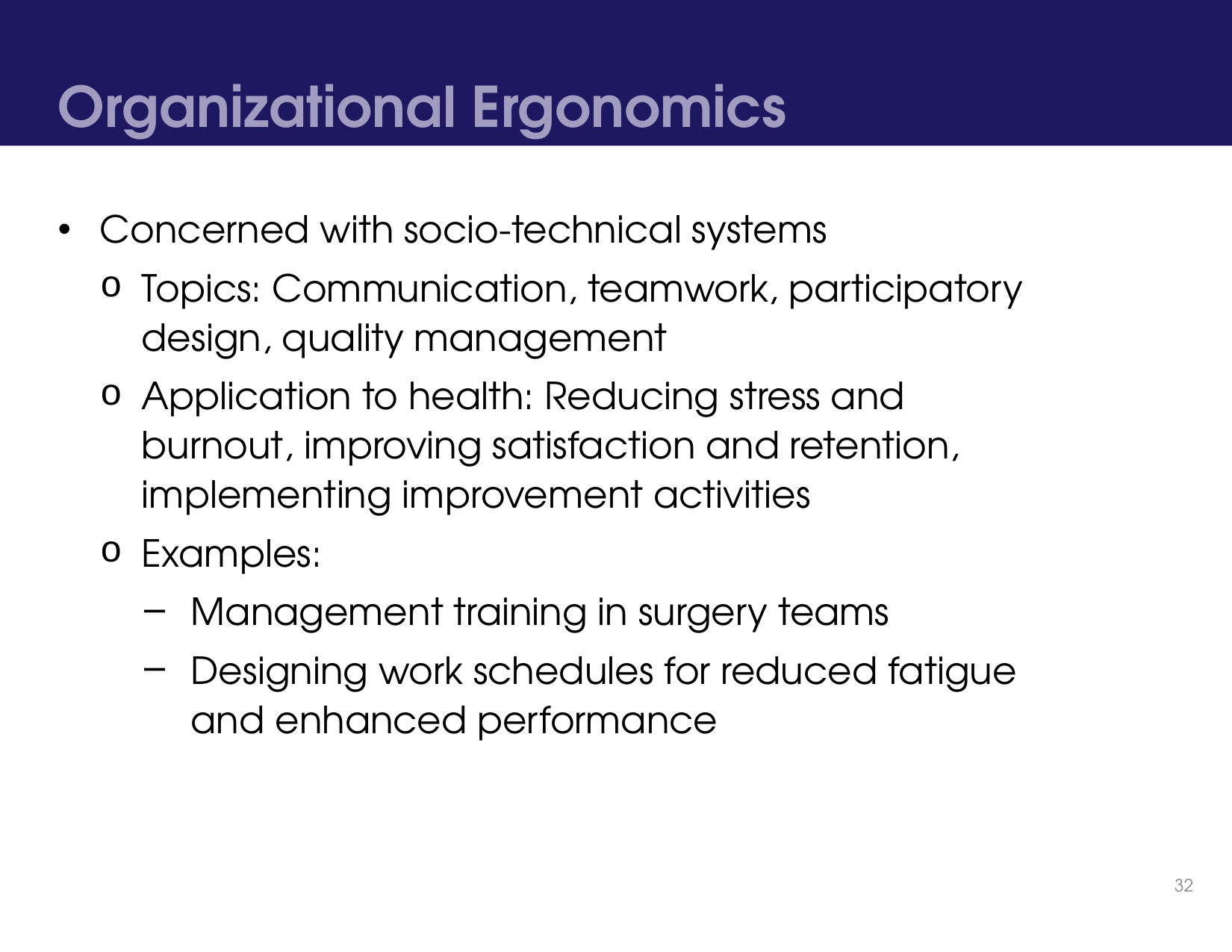

# Organizational Ergonomics
Concerned with socio-technical systems
Topics: Communication, teamwork, participatory design, quality management
Application to health: Reducing stress and burnout, improving satisfaction and retention, implementing improvement activities
Examples:
Management training in surgery teams
Designing work schedules for reduced fatigue and enhanced performance
32